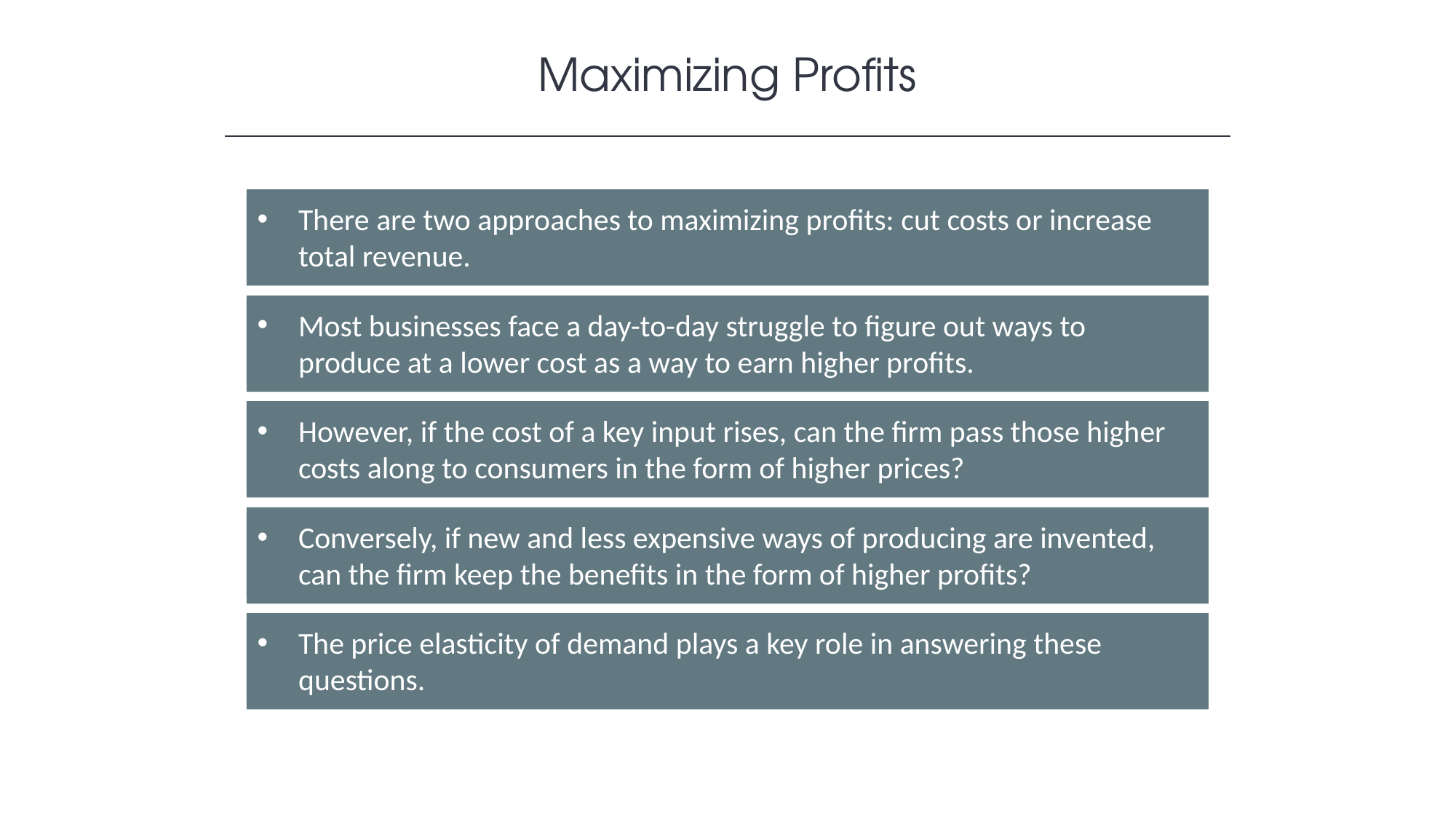

Maximizing Profits

There are two approaches to maximizing profits: cut costs or increase total revenue.

Most businesses face a day-to-day struggle to figure out ways to produce at a lower cost as a way to earn higher profits.

However, if the cost of a key input rises, can the firm pass those higher costs along to consumers in the form of higher prices?

Conversely, if new and less expensive ways of producing are invented, can the firm keep the benefits in the form of higher profits?

The price elasticity of demand plays a key role in answering these questions.